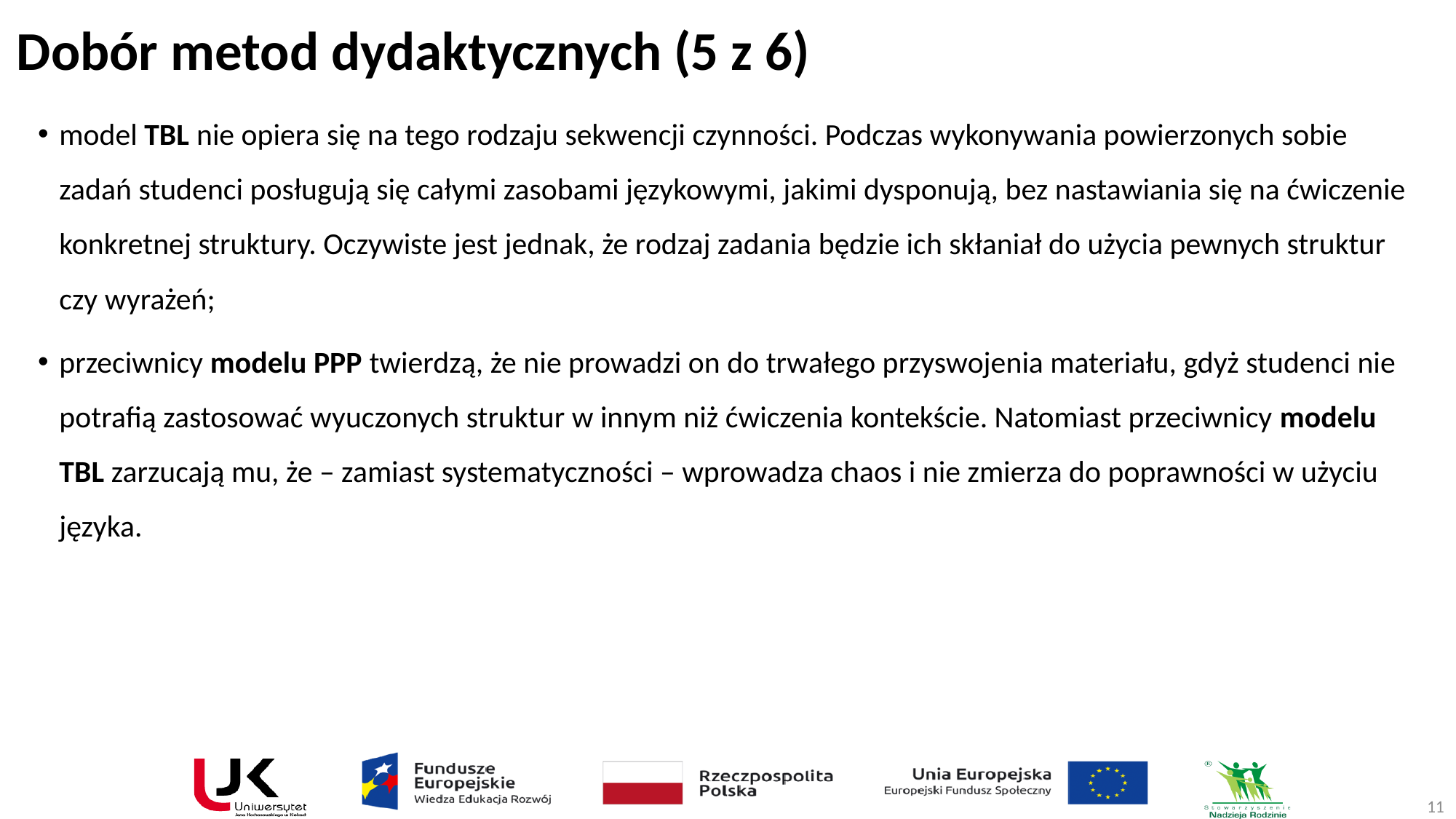

# Dobór metod dydaktycznych (5 z 6)
model TBL nie opiera się na tego rodzaju sekwencji czynności. Podczas wykonywania powierzonych sobie zadań studenci posługują się całymi zasobami językowymi, jakimi dysponują, bez nastawiania się na ćwiczenie konkretnej struktury. Oczywiste jest jednak, że rodzaj zadania będzie ich skłaniał do użycia pewnych struktur czy wyrażeń;
przeciwnicy modelu PPP twierdzą, że nie prowadzi on do trwałego przyswojenia materiału, gdyż studenci nie potrafią zastosować wyuczonych struktur w innym niż ćwiczenia kontekście. Natomiast przeciwnicy modelu TBL zarzucają mu, że – zamiast systematyczności – wprowadza chaos i nie zmierza do poprawności w użyciu języka.

11